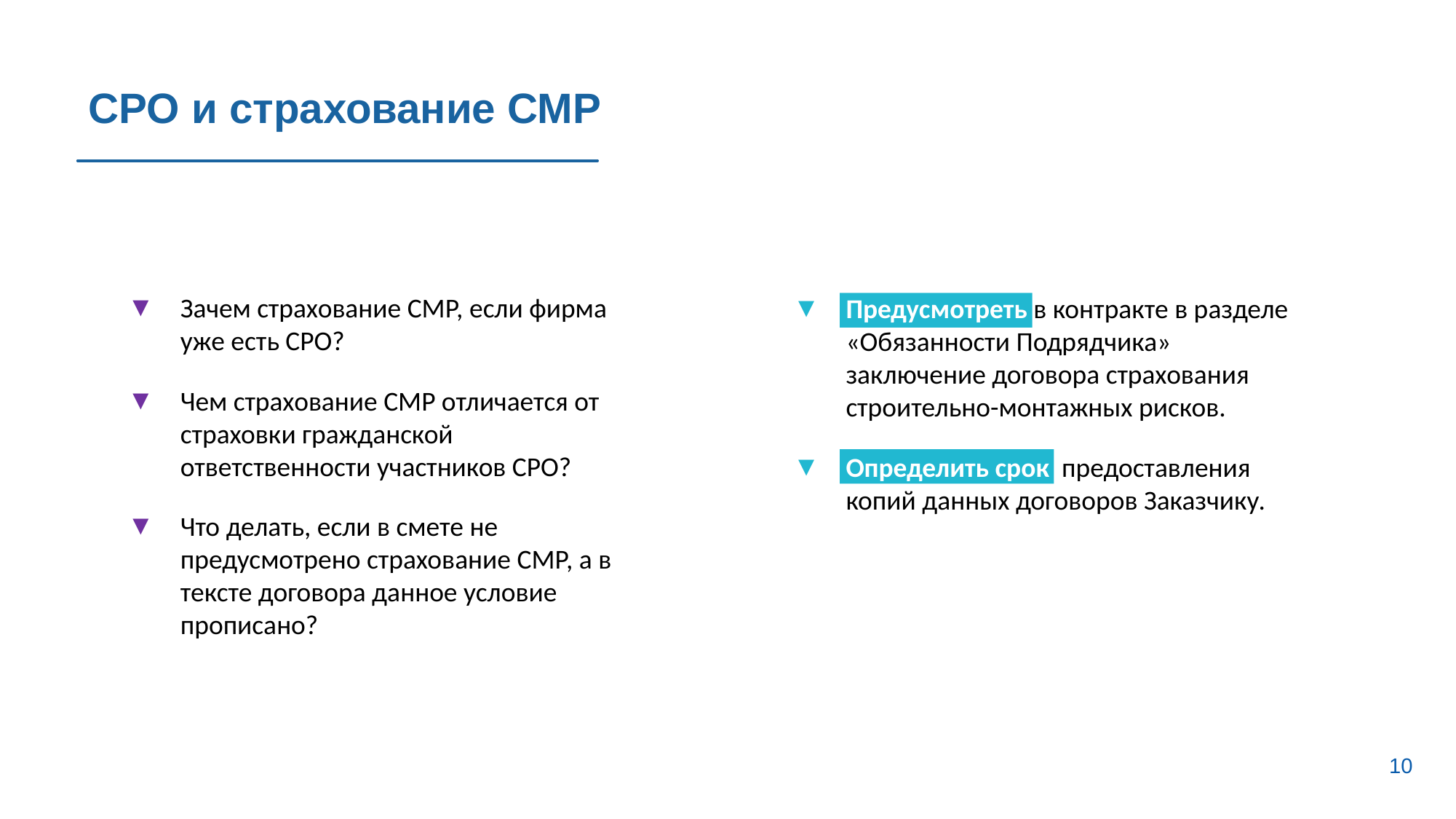

СРО и страхование СМР
Зачем страхование СМР, если фирма уже есть СРО?
Чем страхование СМР отличается от страховки гражданской ответственности участников СРО?
Что делать, если в смете не предусмотрено страхование СМР, а в тексте договора данное условие прописано?
Предусмотреть в контракте в разделе «Обязанности Подрядчика» заключение договора страхования строительно-монтажных рисков.
Определить срок  предоставления копий данных договоров Заказчику.

10